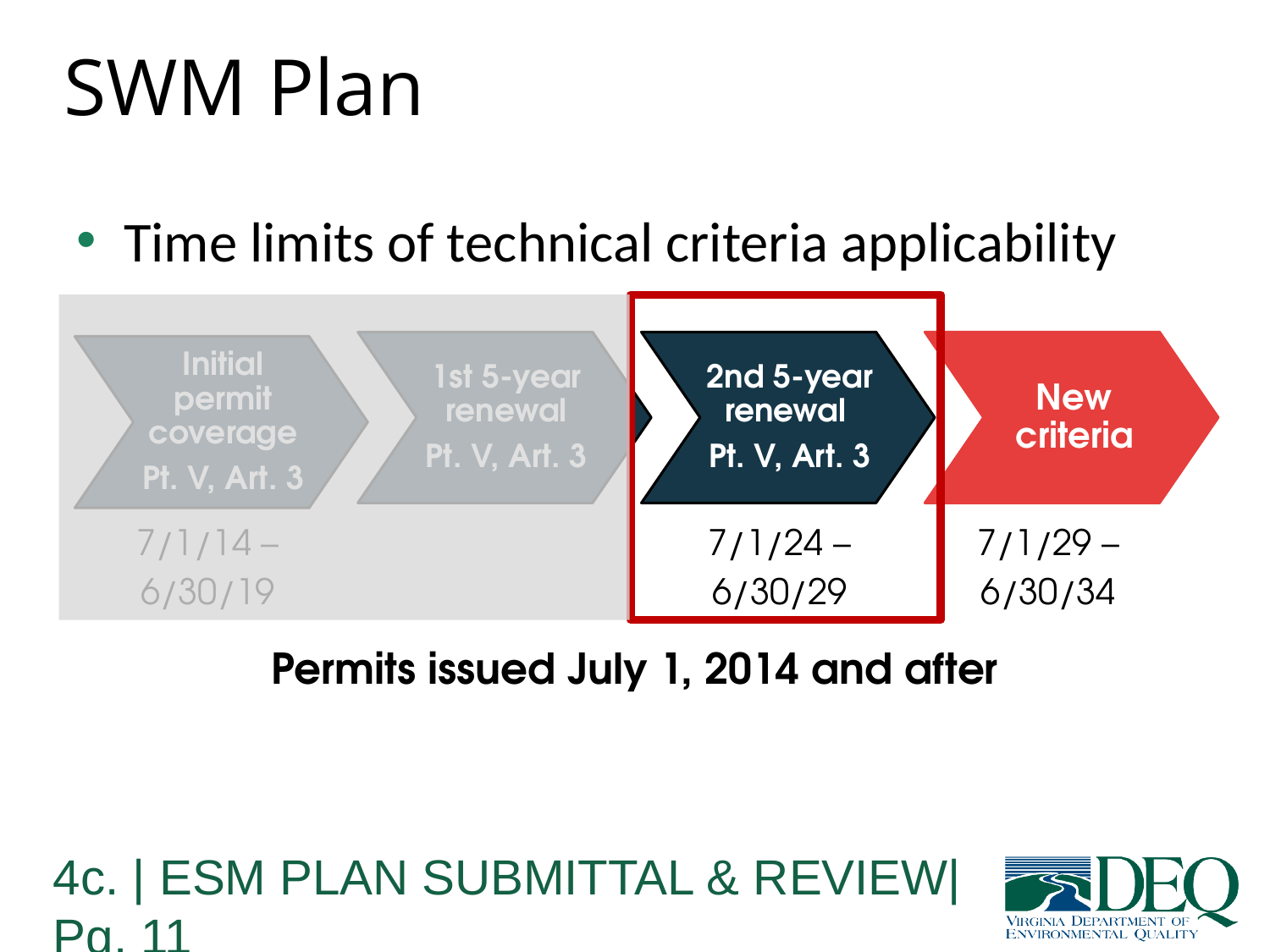

# SWM Plan
Time limits of technical criteria applicability

1st 5-year renewal
Pt. V, Art. 3
2nd 5-year renewal
Pt. V, Art. 3
New criteria
Initial permit coverage
Pt. V, Art. 3
7/1/24 – 6/30/29
7/1/14 – 6/30/19
7/1/29 – 6/30/34
Permits issued July 1, 2014 and after
4c. | ESM PLAN SUBMITTAL & REVIEW| Pg. 11